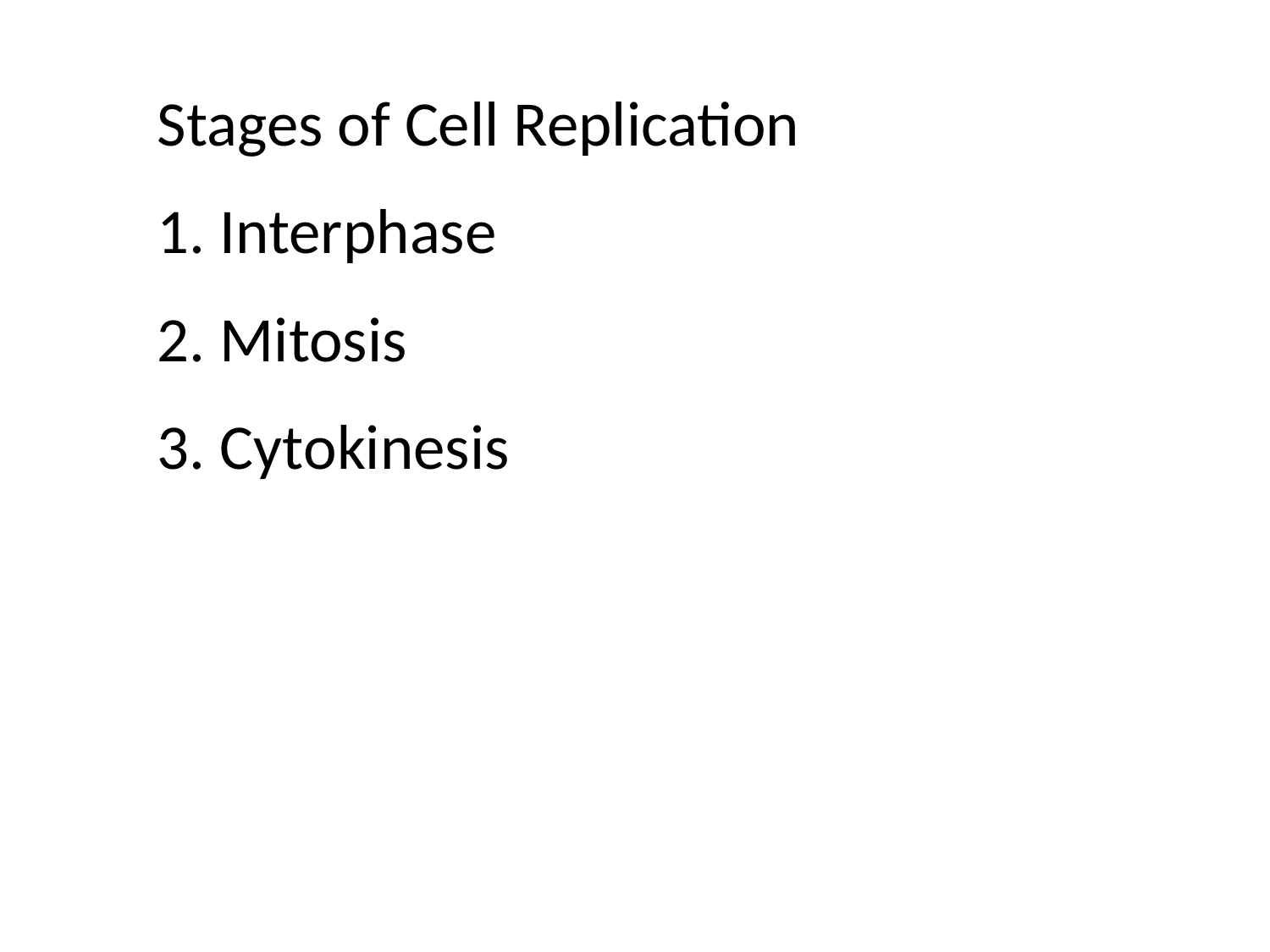

Stages of Cell Replication
 Interphase
 Mitosis
 Cytokinesis